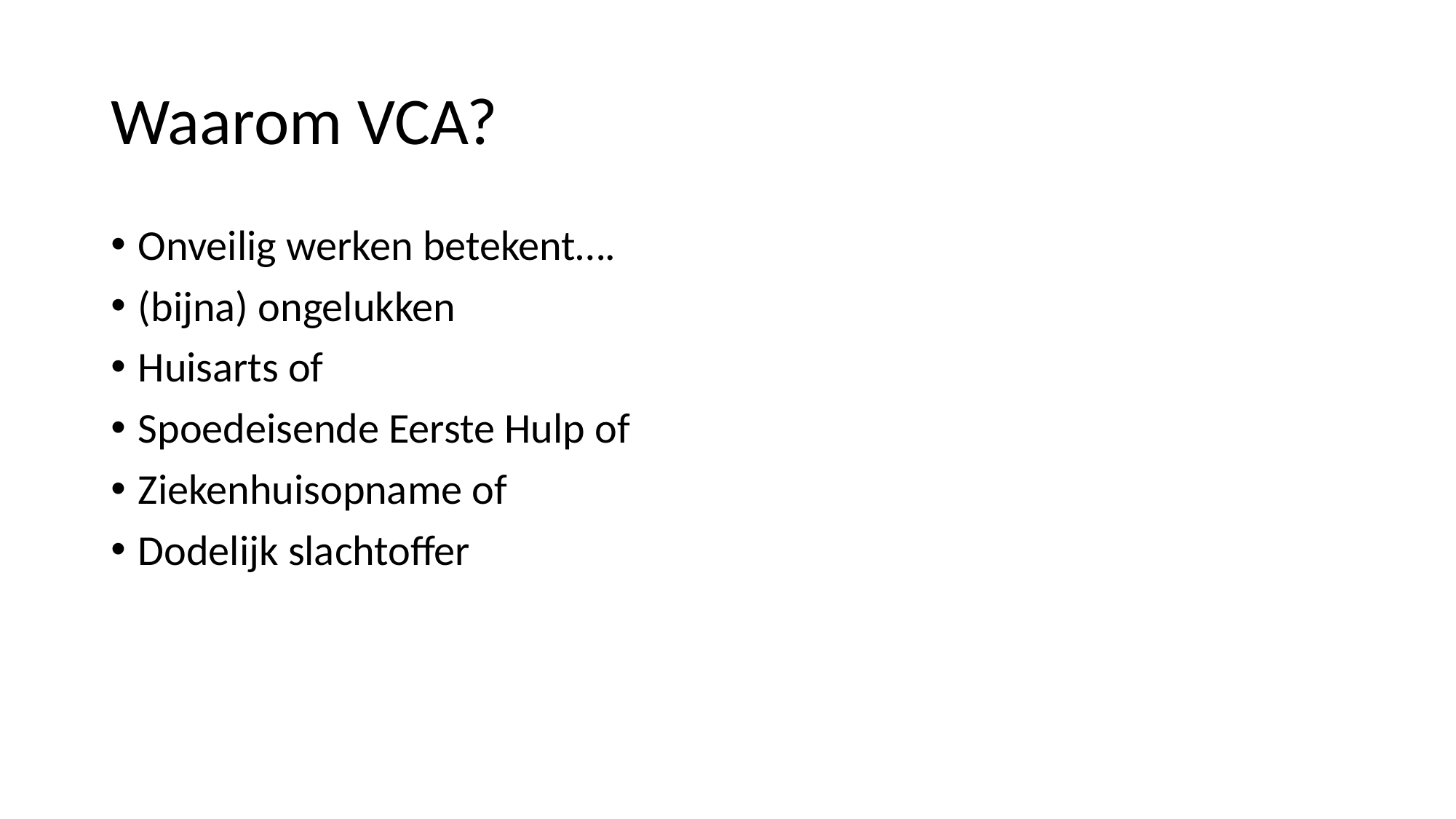

# Waarom VCA?
Onveilig werken betekent….
(bijna) ongelukken
Huisarts of
Spoedeisende Eerste Hulp of
Ziekenhuisopname of
Dodelijk slachtoffer